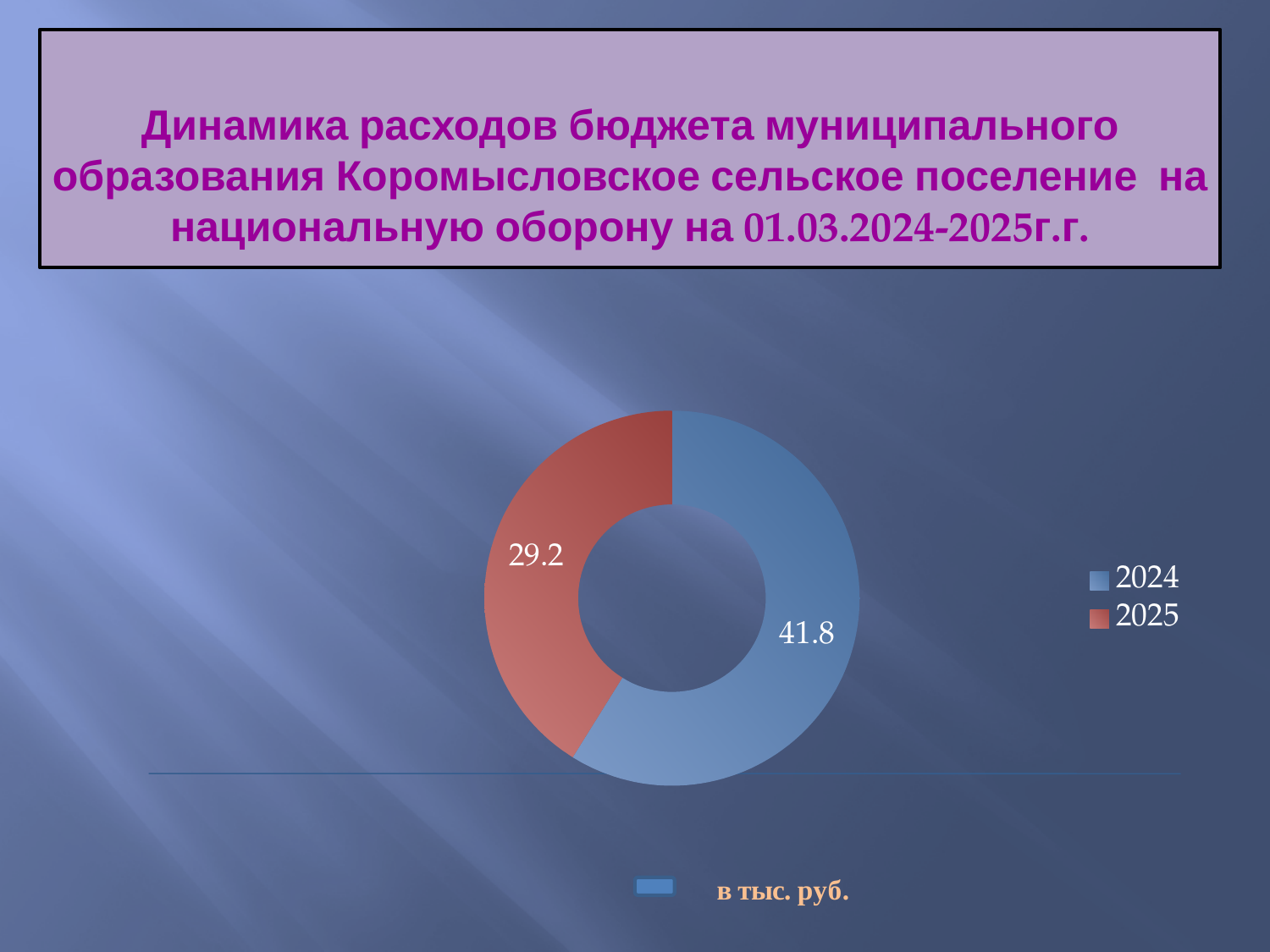

# Динамика расходов бюджета муниципального образования Коромысловское сельское поселение  на национальную оборону на 01.03.2024-2025г.г.

### Chart

| Category | Столбец1 | Столбец2 |
|---|---|---|
| 2024 | 41.8 | None |
| 2025 | 29.2 | None |